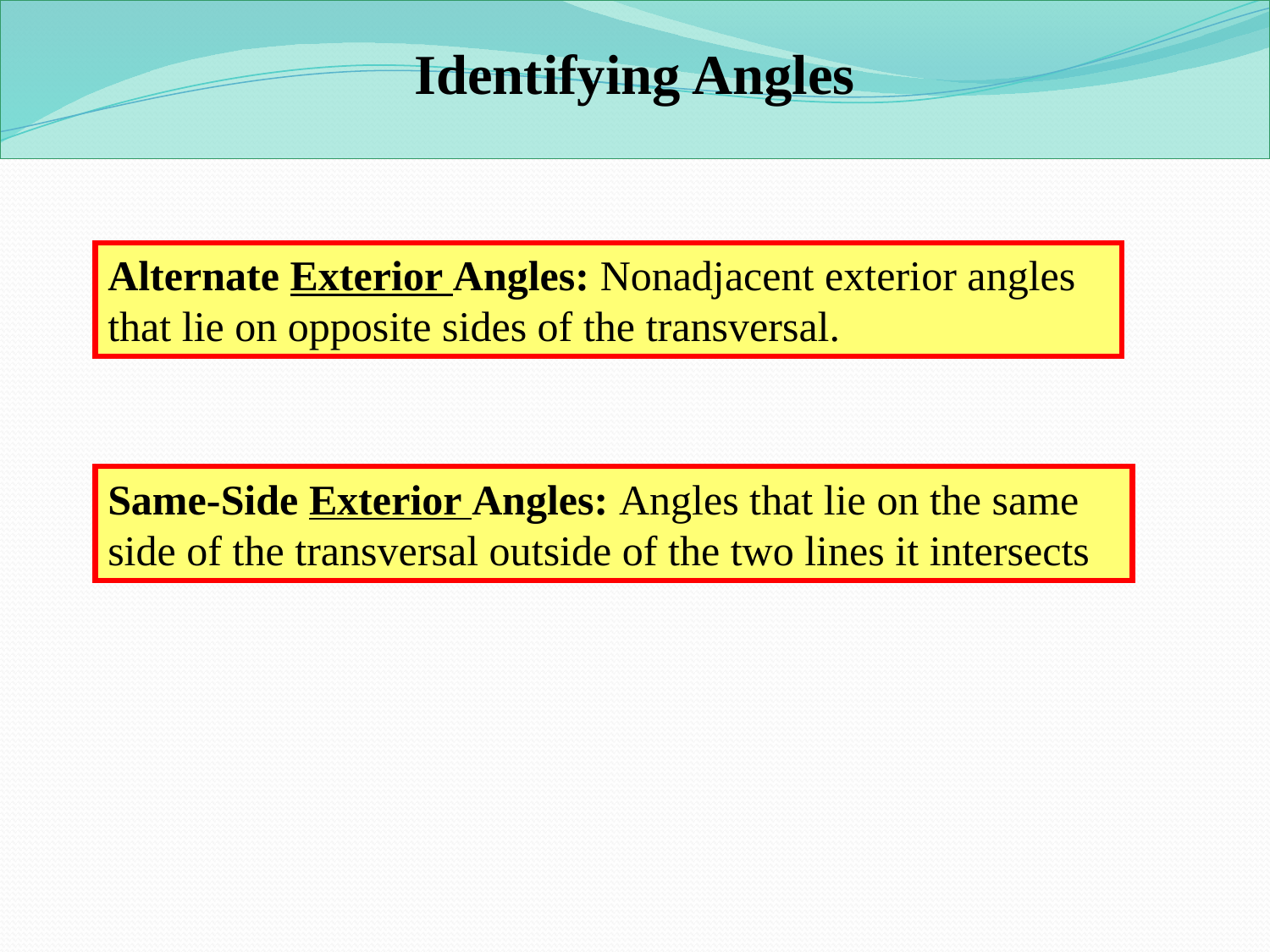

Identifying Angles
Alternate Exterior Angles: Nonadjacent exterior angles that lie on opposite sides of the transversal.
Same-Side Exterior Angles: Angles that lie on the same side of the transversal outside of the two lines it intersects